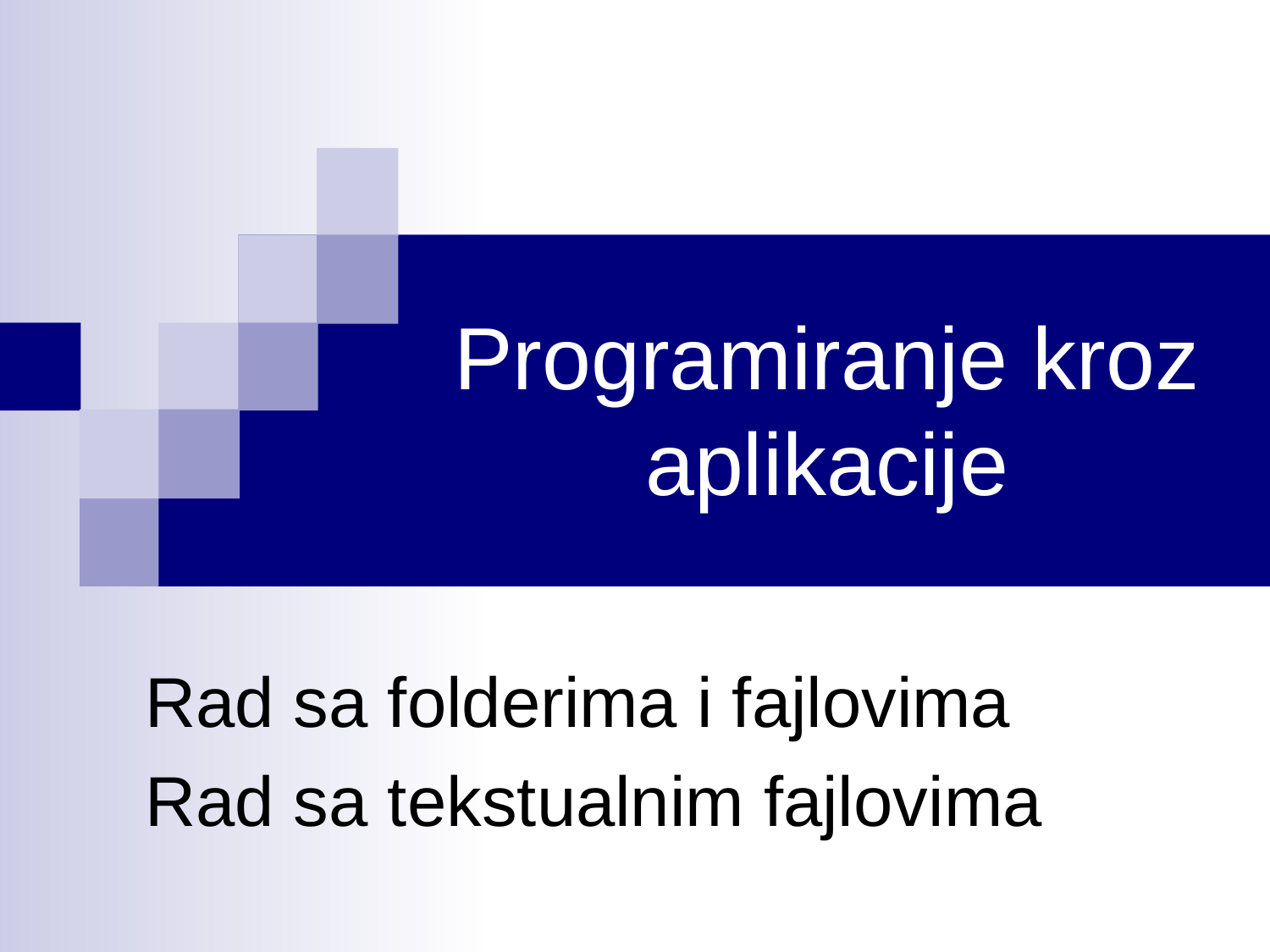

# Programiranje kroz aplikacije
Rad sa folderima i fajlovima
Rad sa tekstualnim fajlovima